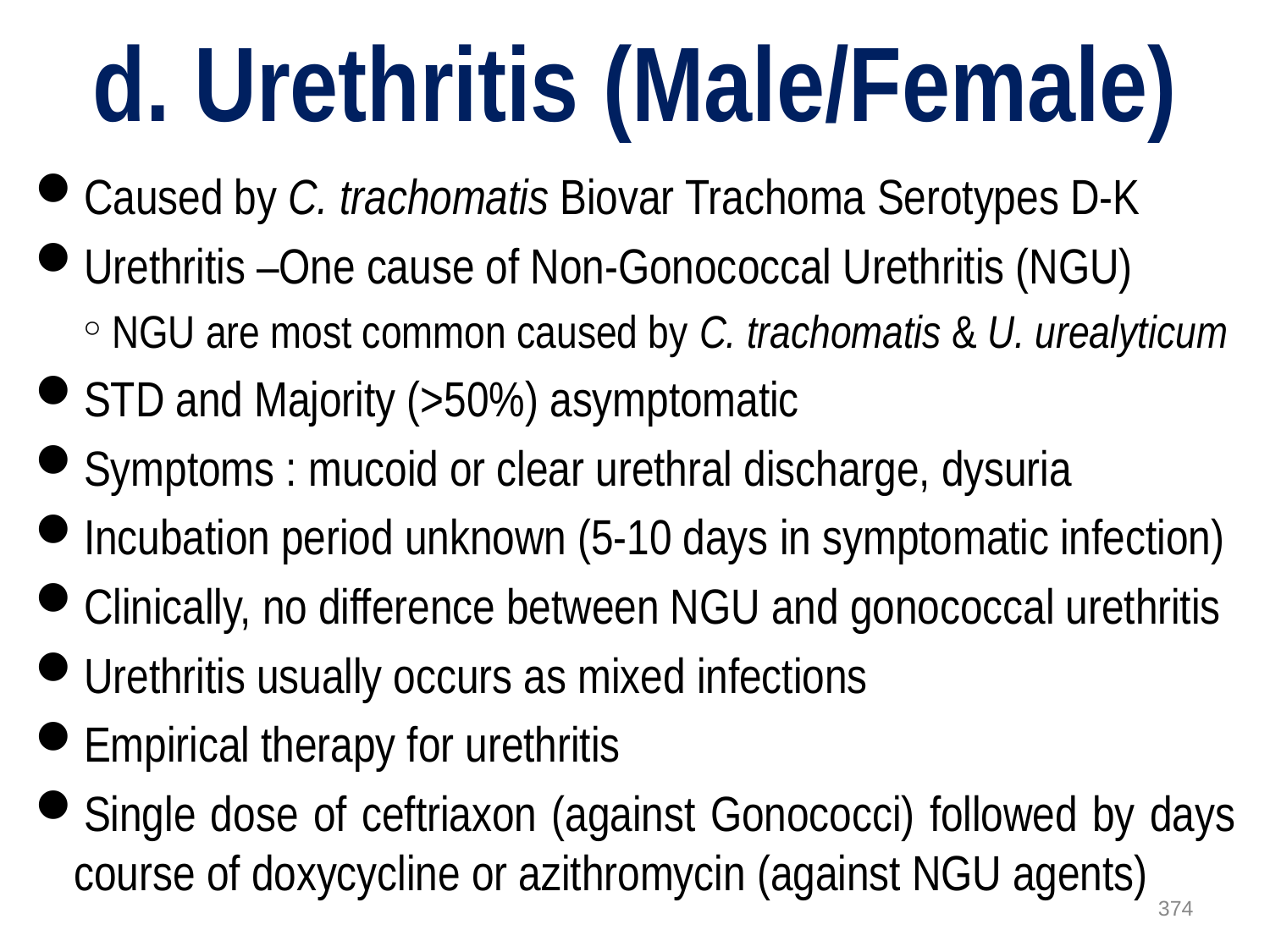

# d. Urethritis (Male/Female)
Caused by C. trachomatis Biovar Trachoma Serotypes D-K
Urethritis –One cause of Non-Gonococcal Urethritis (NGU)
NGU are most common caused by C. trachomatis & U. urealyticum
STD and Majority (>50%) asymptomatic
Symptoms : mucoid or clear urethral discharge, dysuria
Incubation period unknown (5-10 days in symptomatic infection)
Clinically, no difference between NGU and gonococcal urethritis
Urethritis usually occurs as mixed infections
Empirical therapy for urethritis
Single dose of ceftriaxon (against Gonococci) followed by days course of doxycycline or azithromycin (against NGU agents)

374